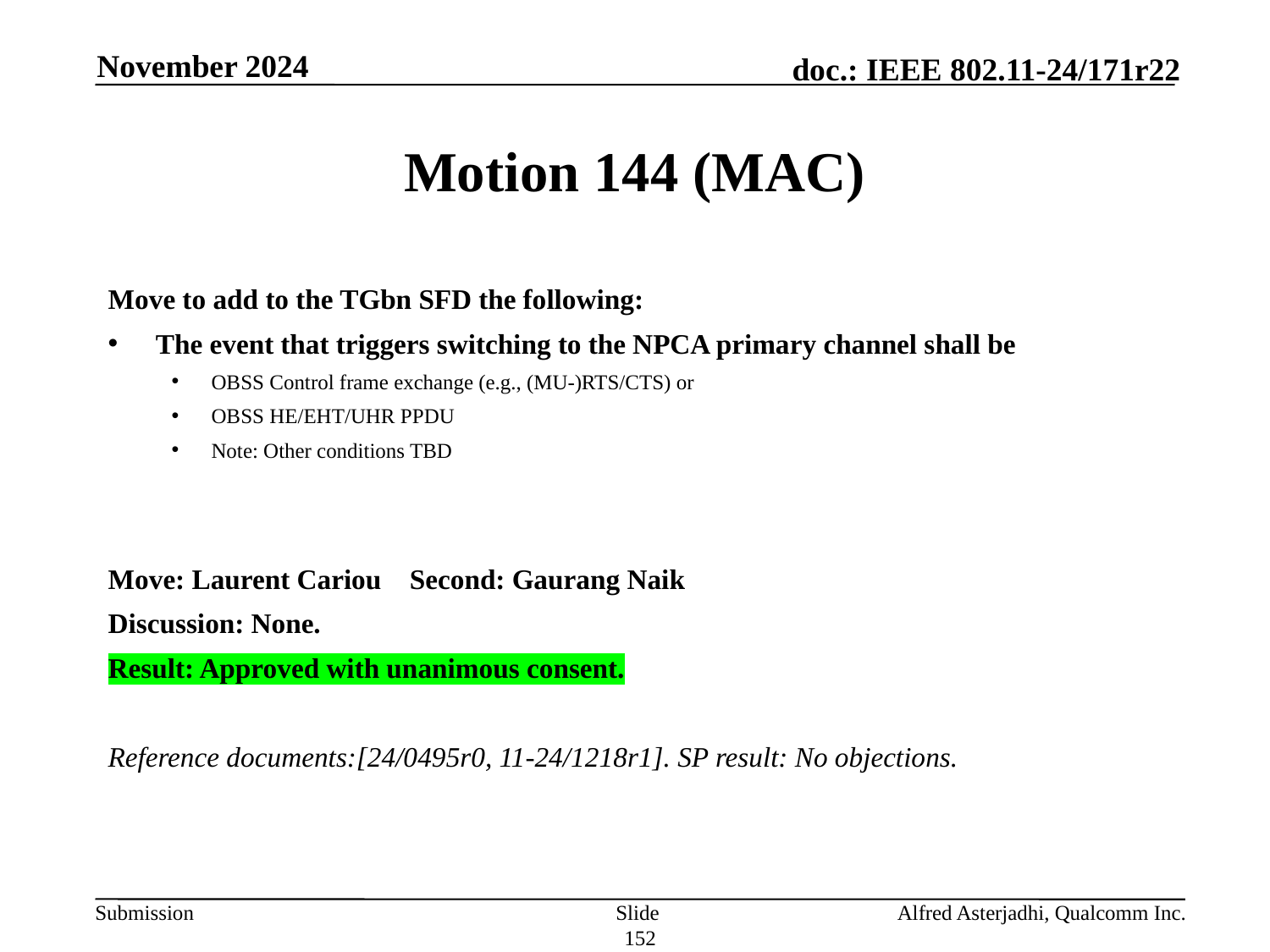

November 2024
# Motion 144 (MAC)
Move to add to the TGbn SFD the following:
The event that triggers switching to the NPCA primary channel shall be
OBSS Control frame exchange (e.g., (MU-)RTS/CTS) or
OBSS HE/EHT/UHR PPDU
Note: Other conditions TBD

Move: Laurent Cariou 	Second: Gaurang Naik
Discussion: None.
Result: Approved with unanimous consent.

Reference documents:[24/0495r0, 11-24/1218r1]. SP result: No objections.

Slide 152
Alfred Asterjadhi, Qualcomm Inc.